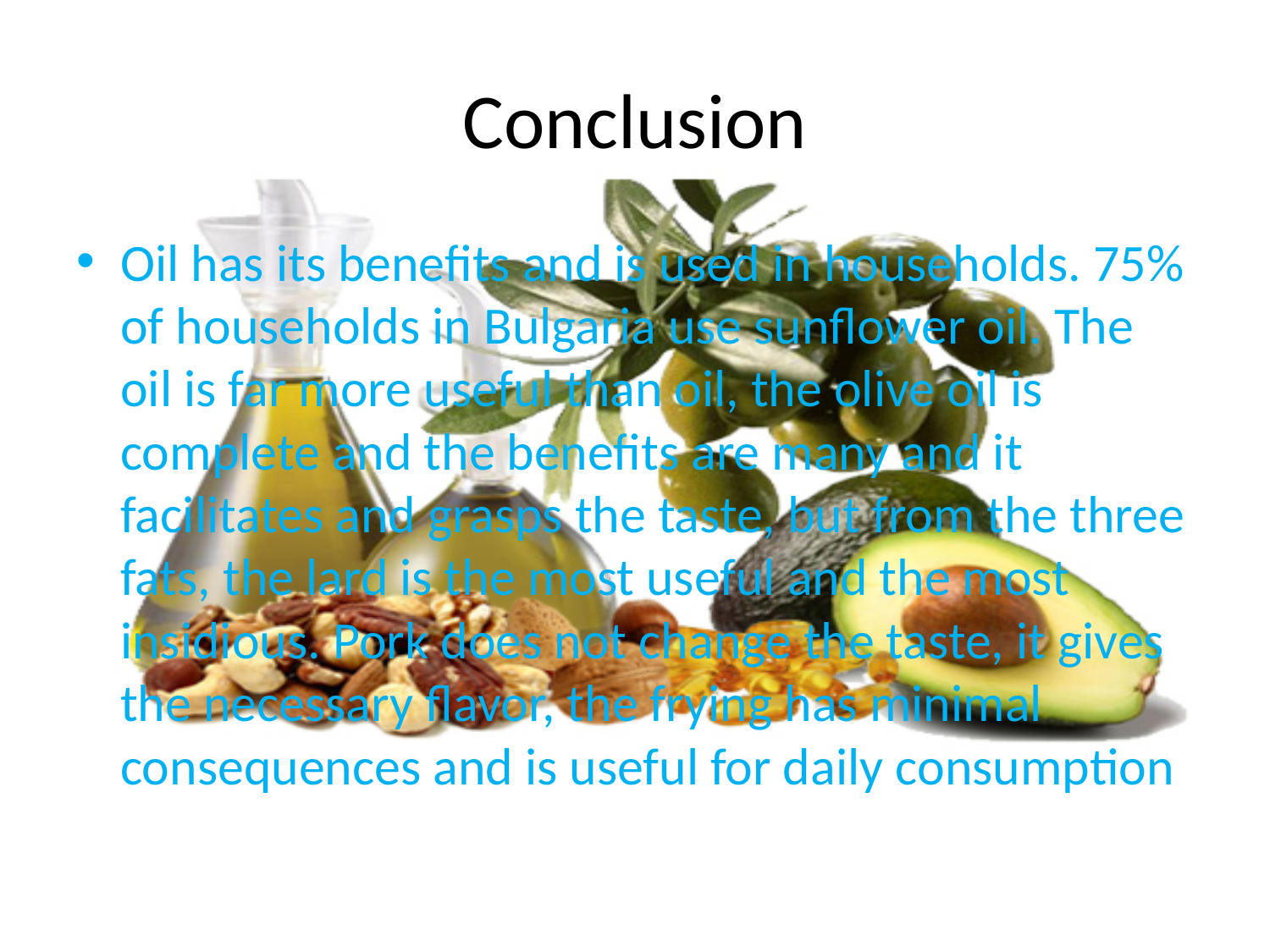

# Conclusion
Oil has its benefits and is used in households. 75% of households in Bulgaria use sunflower oil. The oil is far more useful than oil, the olive oil is complete and the benefits are many and it facilitates and grasps the taste, but from the three fats, the lard is the most useful and the most insidious. Pork does not change the taste, it gives the necessary flavor, the frying has minimal consequences and is useful for daily consumption